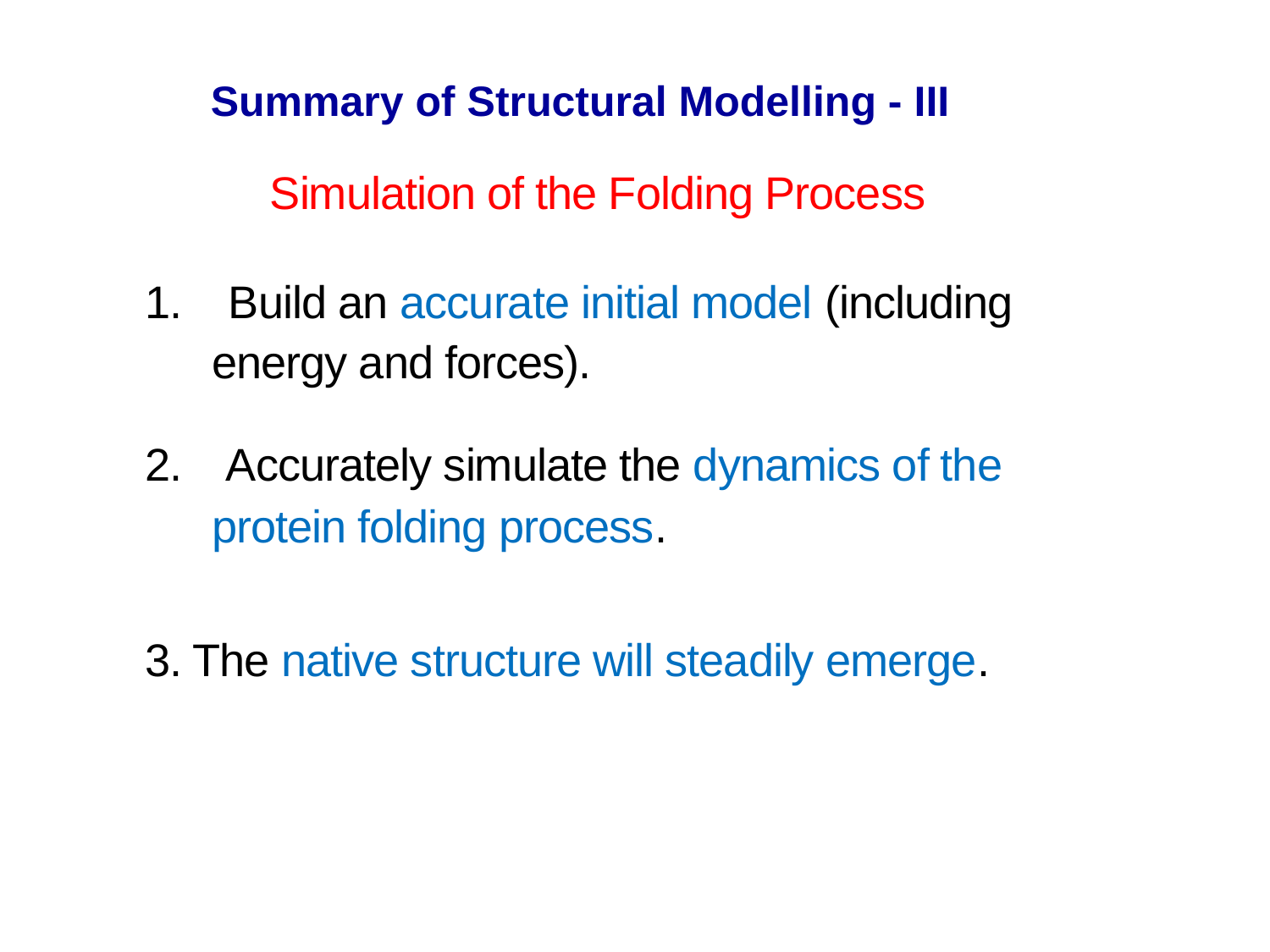

Summary of Structural Modelling - III
Simulation of the Folding Process
1.    Build an accurate initial model (including energy and forces).
2.    Accurately simulate the dynamics of the protein folding process.
3. The native structure will steadily emerge.